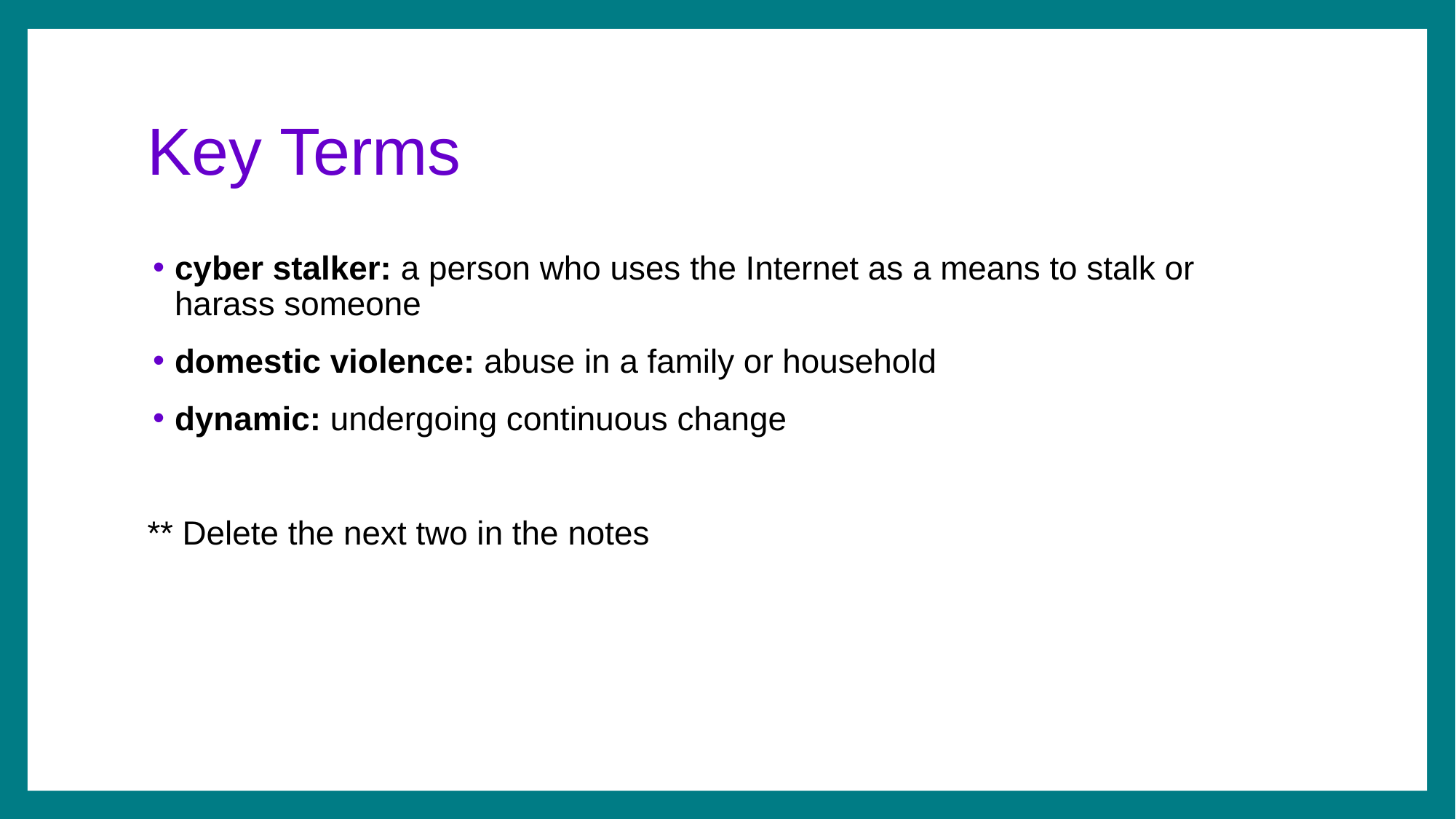

# Key Terms
cyber stalker: a person who uses the Internet as a means to stalk or harass someone
domestic violence: abuse in a family or household
dynamic: undergoing continuous change

** Delete the next two in the notes